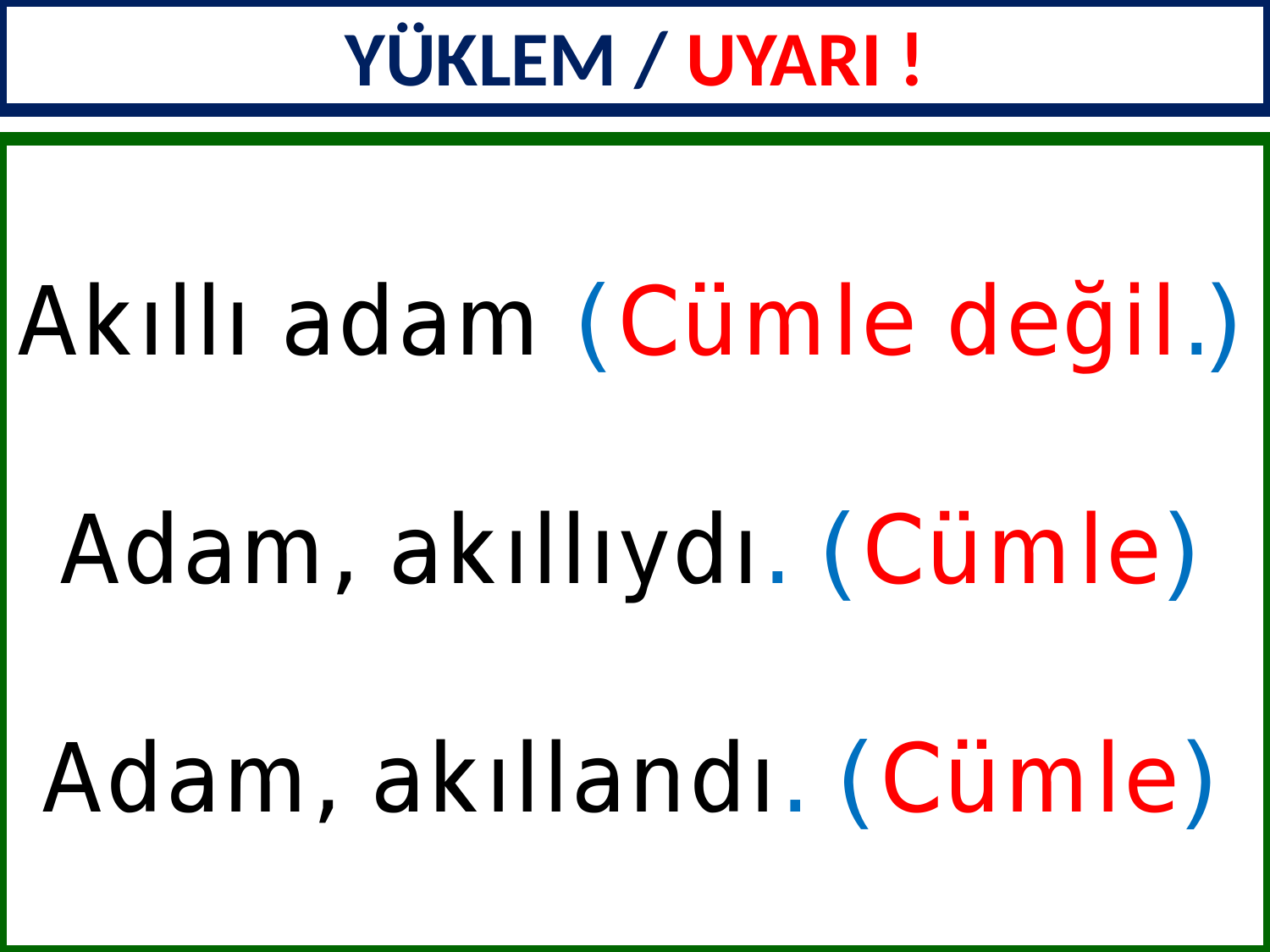

YÜKLEM / UYARI !
Akıllı adam (Cümle değil.)

Adam, akıllıydı. (Cümle)

Adam, akıllandı. (Cümle)